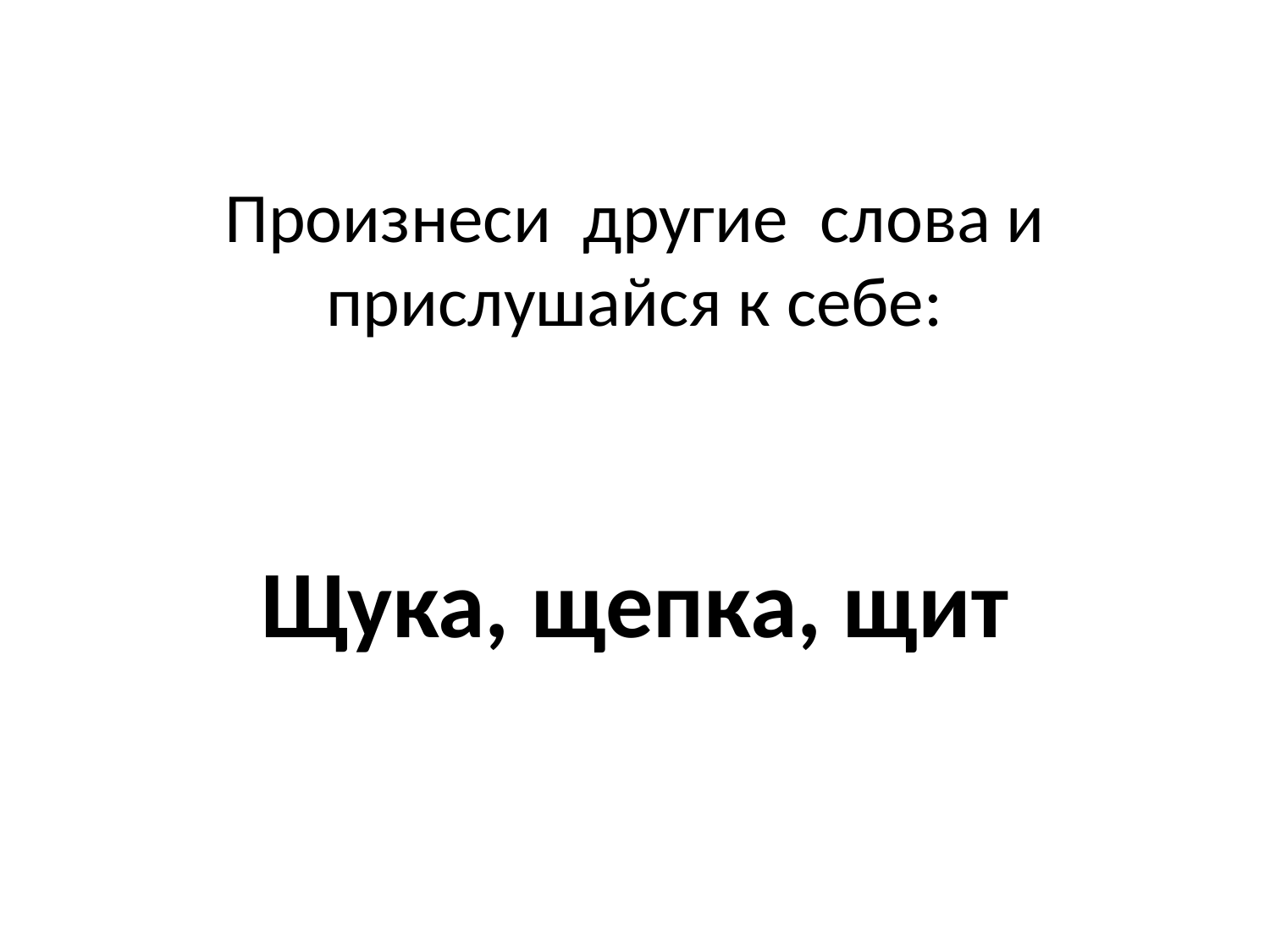

# Произнеси  другие  слова и прислушайся к себе:
Щука, щепка, щит